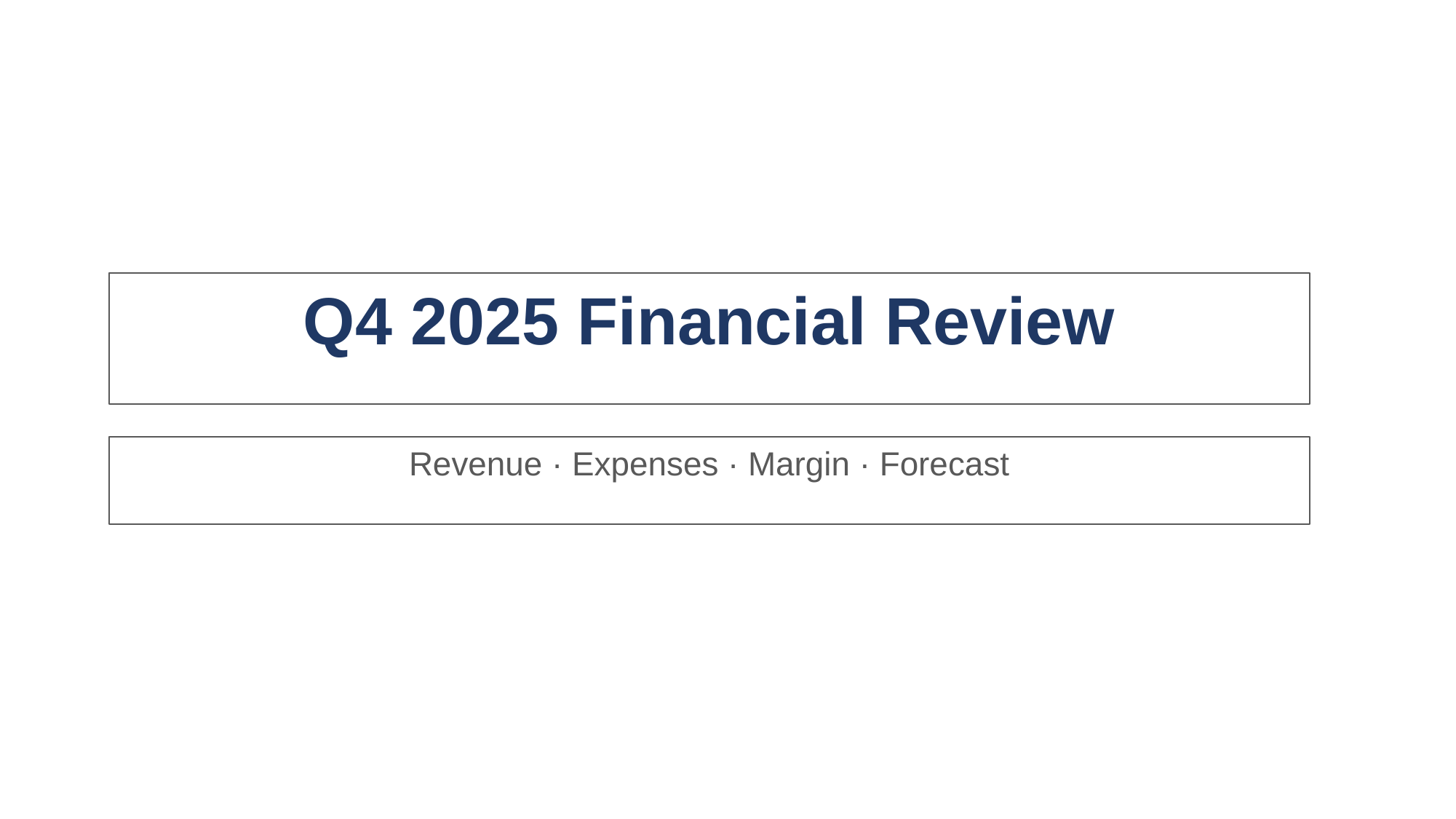

Q4 2025 Financial Review
Revenue · Expenses · Margin · Forecast